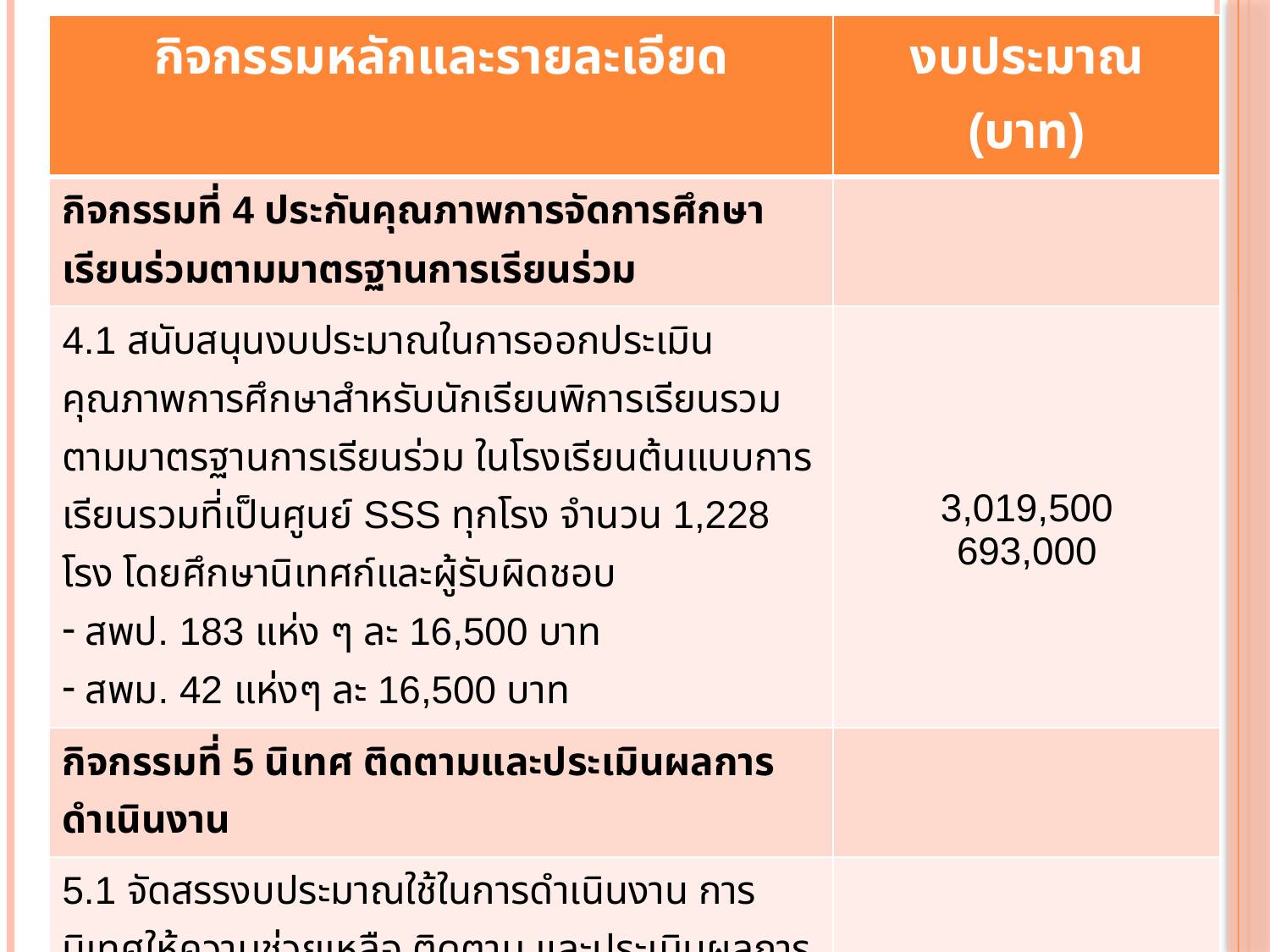

| กิจกรรมหลักและรายละเอียด | งบประมาณ (บาท) |
| --- | --- |
| กิจกรรมที่ 4 ประกันคุณภาพการจัดการศึกษาเรียนร่วมตามมาตรฐานการเรียนร่วม |  |
| 4.1 สนับสนุนงบประมาณในการออกประเมินคุณภาพการศึกษาสำหรับนักเรียนพิการเรียนรวมตามมาตรฐานการเรียนร่วม ในโรงเรียนต้นแบบการเรียนรวมที่เป็นศูนย์ SSS ทุกโรง จำนวน 1,228 โรง โดยศึกษานิเทศก์และผู้รับผิดชอบ สพป. 183 แห่ง ๆ ละ 16,500 บาท สพม. 42 แห่งๆ ละ 16,500 บาท | 3,019,500 693,000 |
| กิจกรรมที่ 5 นิเทศ ติดตามและประเมินผลการดำเนินงาน |  |
| 5.1 จัดสรรงบประมาณใช้ในการดำเนินงาน การนิเทศให้ความช่วยเหลือ ติดตาม และประเมินผลการดำเนินงานจัดการเรียนร่วม/เรียนรวม ดังนี้ สพป. 183 แห่ง ๆ ละ 20,000 บาท สพม. 42 แห่งๆ ละ 20,000 บาท - ศูนย์การศึกษาพิเศษ (ตามจำนวน สพป. ที่ให้บริการแห่งละ 20,000 บาท) | 3,660,000 840,000 3,660,000 |
| รวมงบประมาณทั้งสิ้น | 205,865,500 |
#